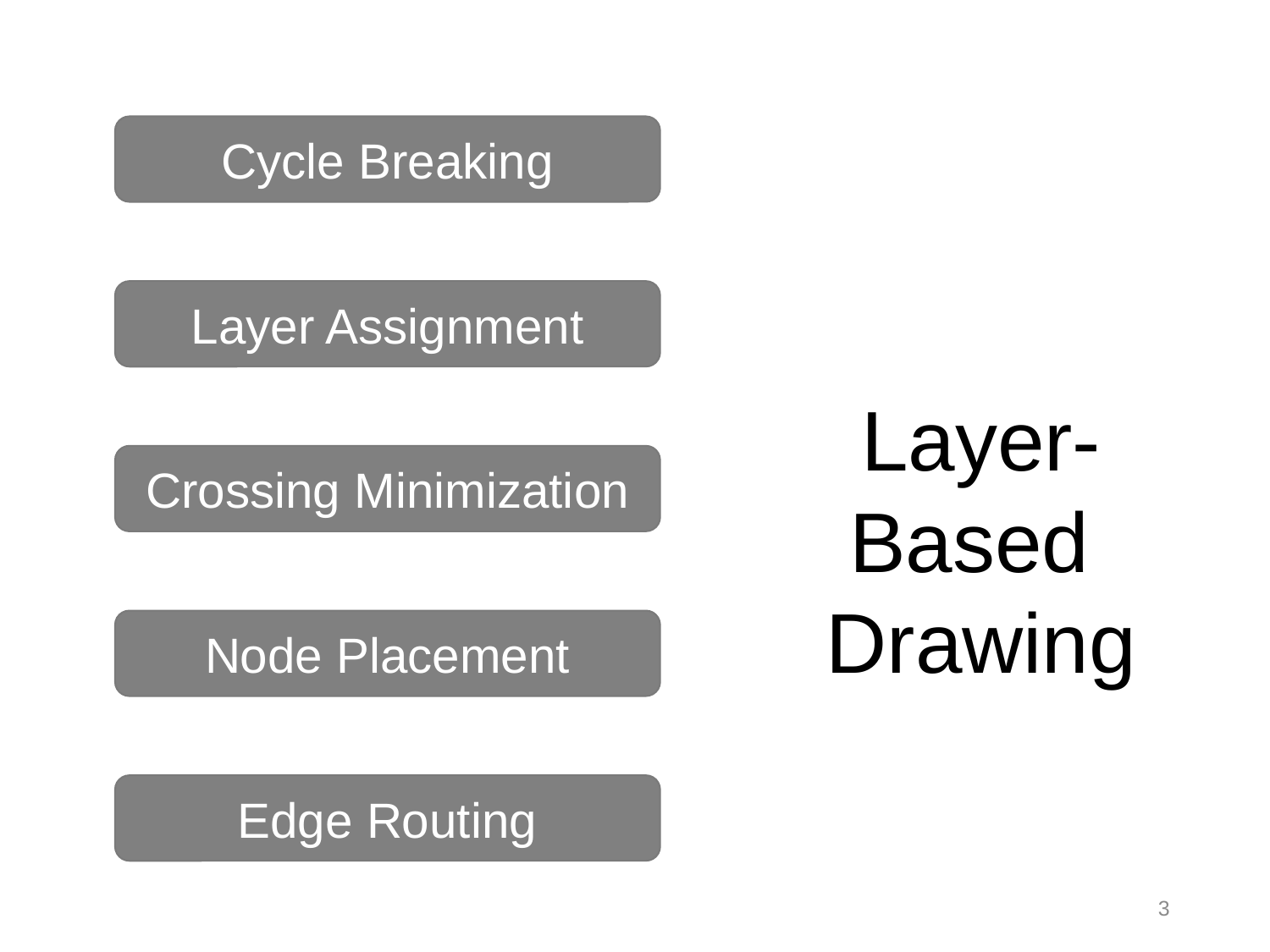

Cycle Breaking
Layer Assignment
Crossing Minimization
Node Placement
Edge Routing
Layer-Based
Drawing
3